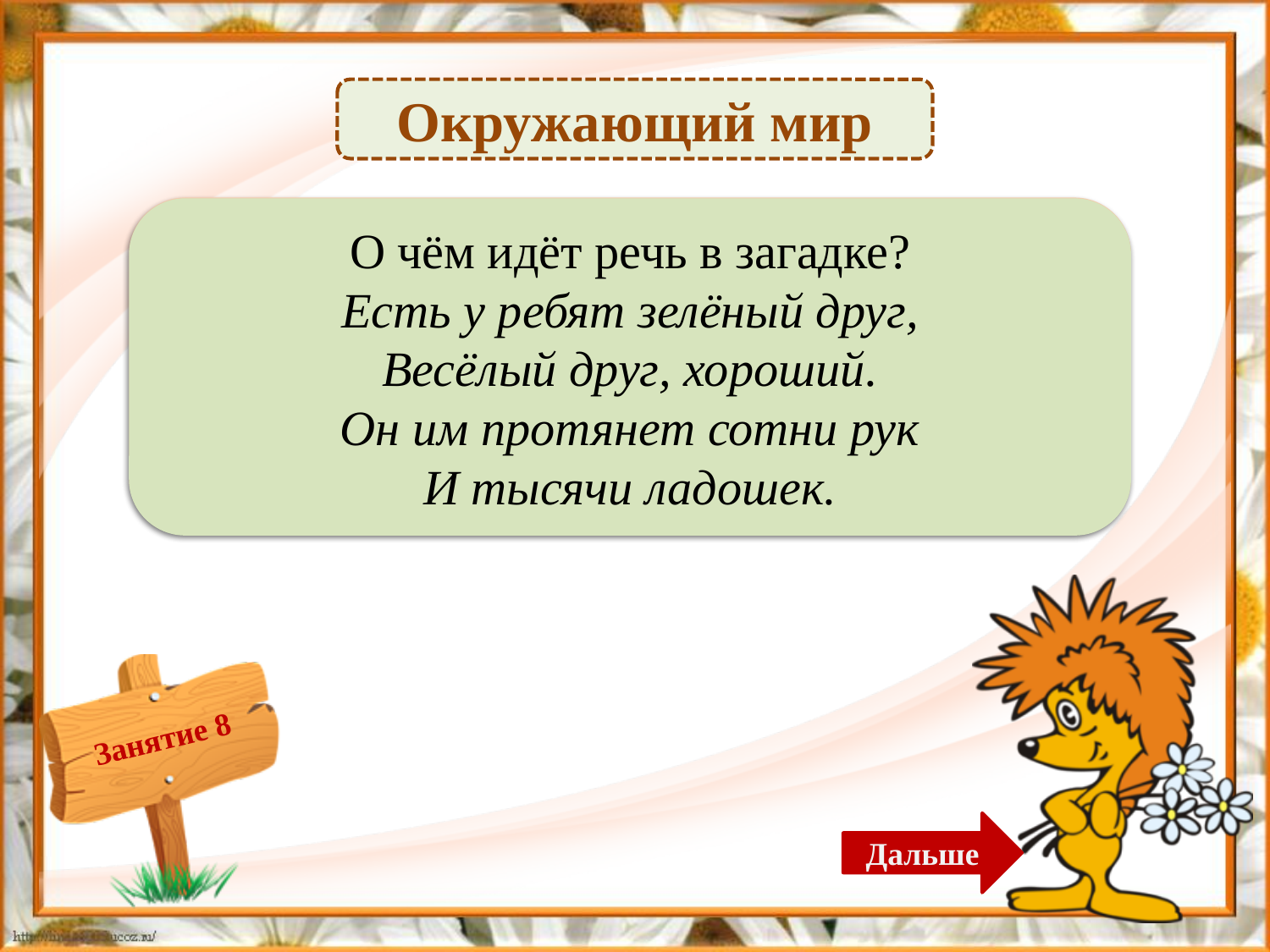

Окружающий мир
 Лес – 1б.
О чём идёт речь в загадке?
Есть у ребят зелёный друг,
Весёлый друг, хороший.
Он им протянет сотни рук
И тысячи ладошек.

Дальше